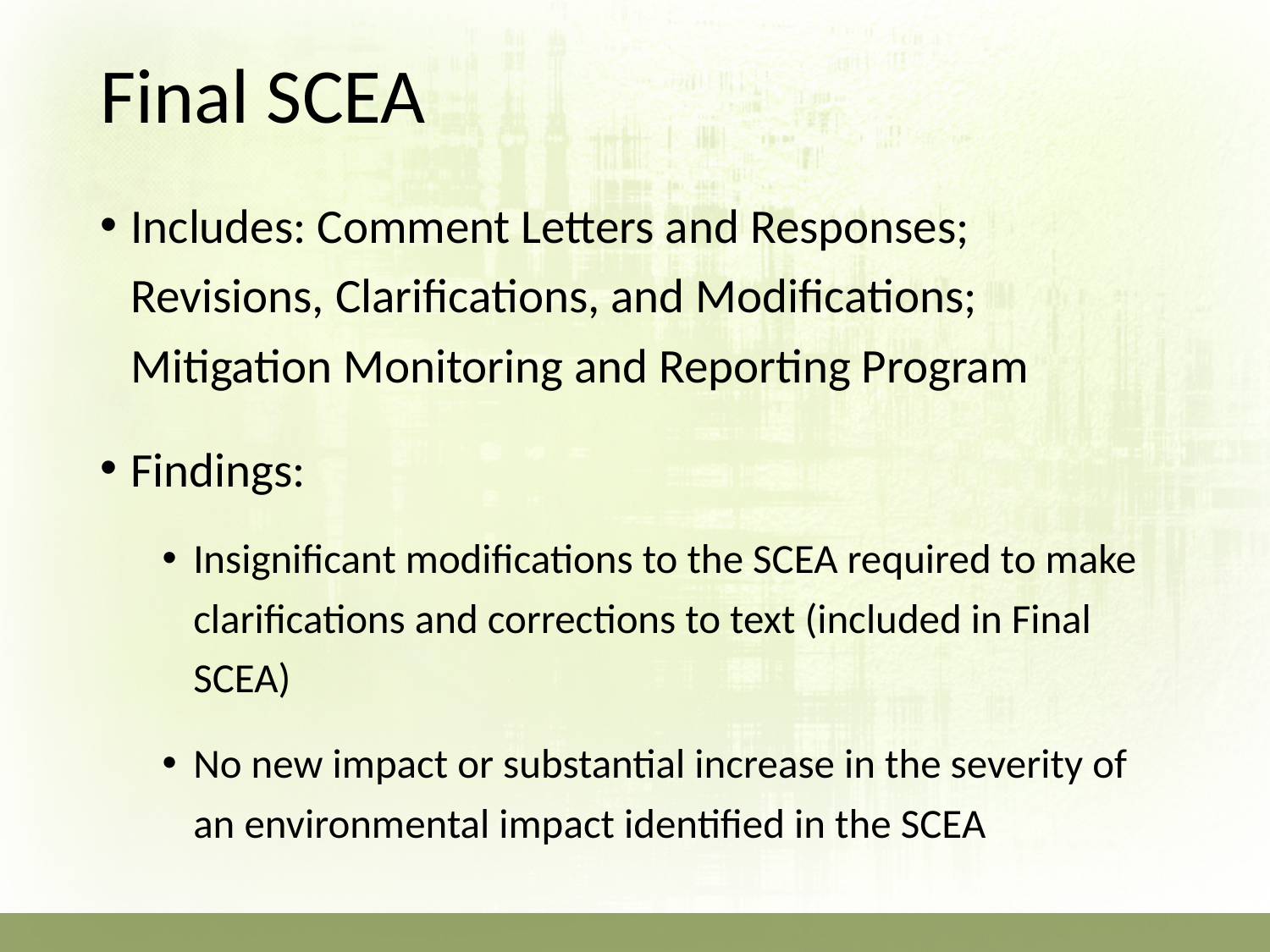

# Final SCEA
Includes: Comment Letters and Responses; Revisions, Clarifications, and Modifications; Mitigation Monitoring and Reporting Program
Findings:
Insignificant modifications to the SCEA required to make clarifications and corrections to text (included in Final SCEA)
No new impact or substantial increase in the severity of an environmental impact identified in the SCEA